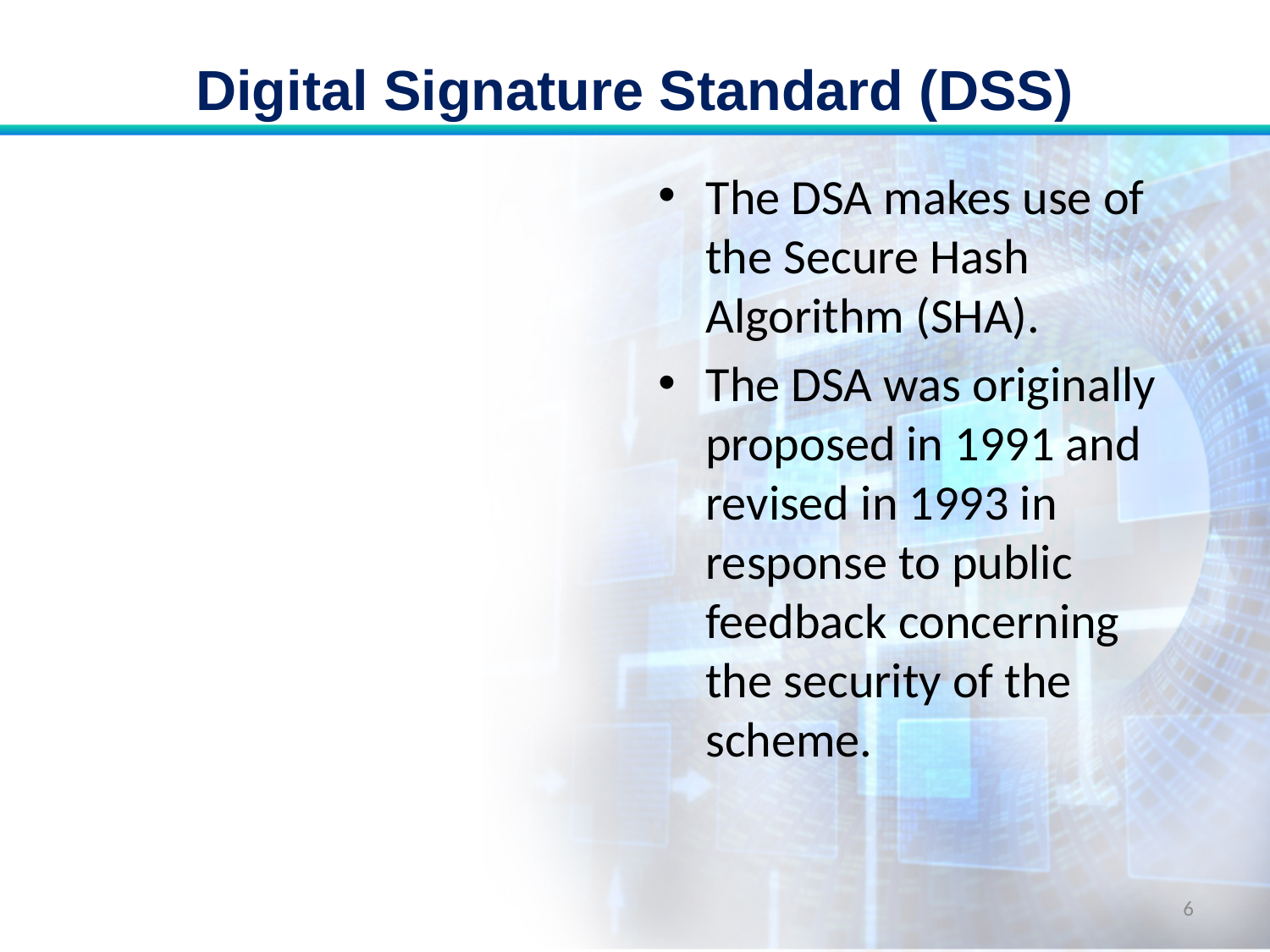

# Digital Signature Standard (DSS)
The DSA makes use of the Secure Hash Algorithm (SHA).
The DSA was originally proposed in 1991 and revised in 1993 in response to public feedback concerning the security of the scheme.
6